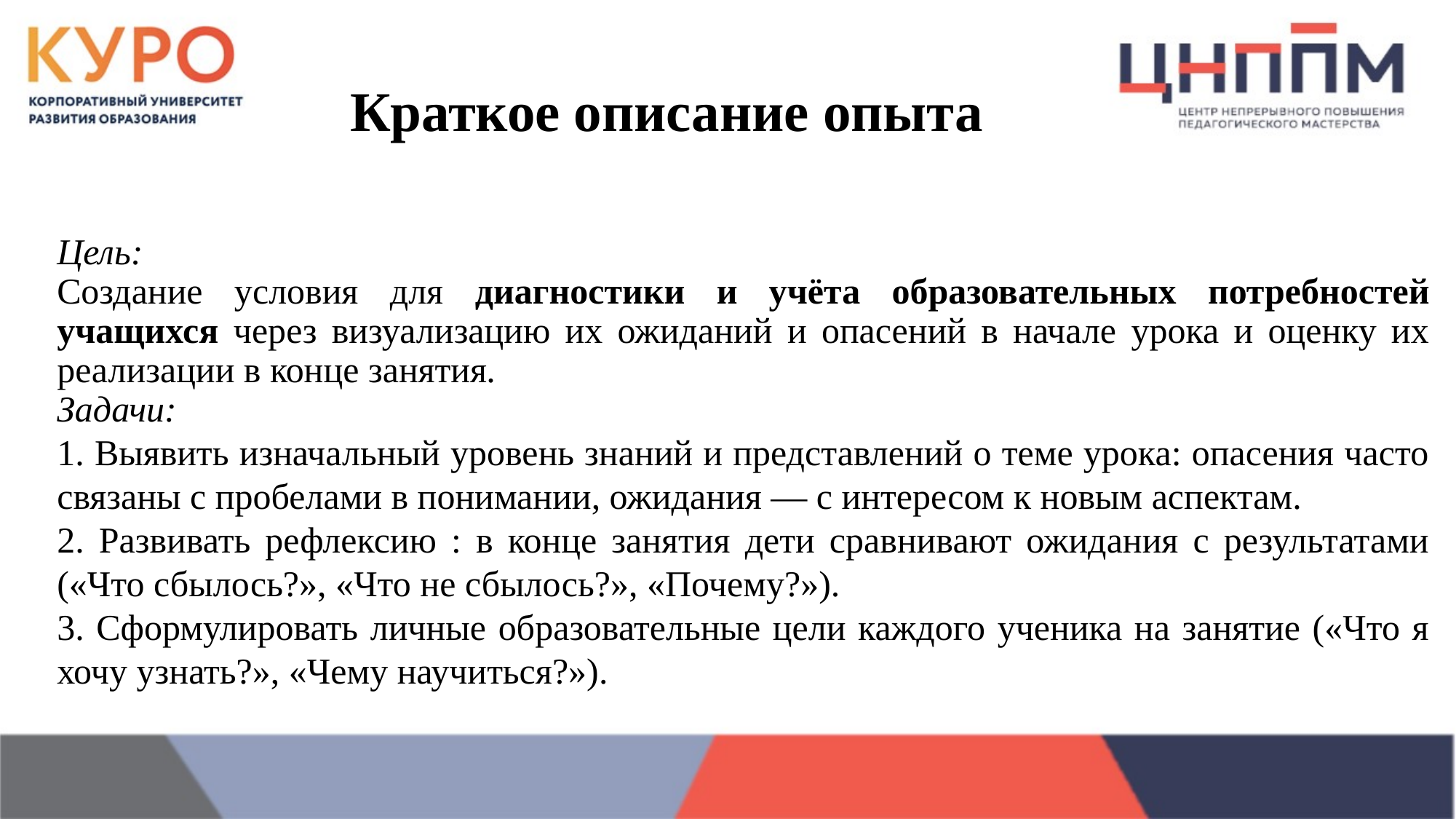

# Краткое описание опыта
Цель:
Создание условия для диагностики и учёта образовательных потребностей учащихся через визуализацию их ожиданий и опасений в начале урока и оценку их реализации в конце занятия.
Задачи:
1. Выявить изначальный уровень знаний и представлений о теме урока: опасения часто связаны с пробелами в понимании, ожидания — с интересом к новым аспектам.
2. Развивать рефлексию : в конце занятия дети сравнивают ожидания с результатами («Что сбылось?», «Что не сбылось?», «Почему?»).
3. Сформулировать личные образовательные цели каждого ученика на занятие («Что я хочу узнать?», «Чему научиться?»).